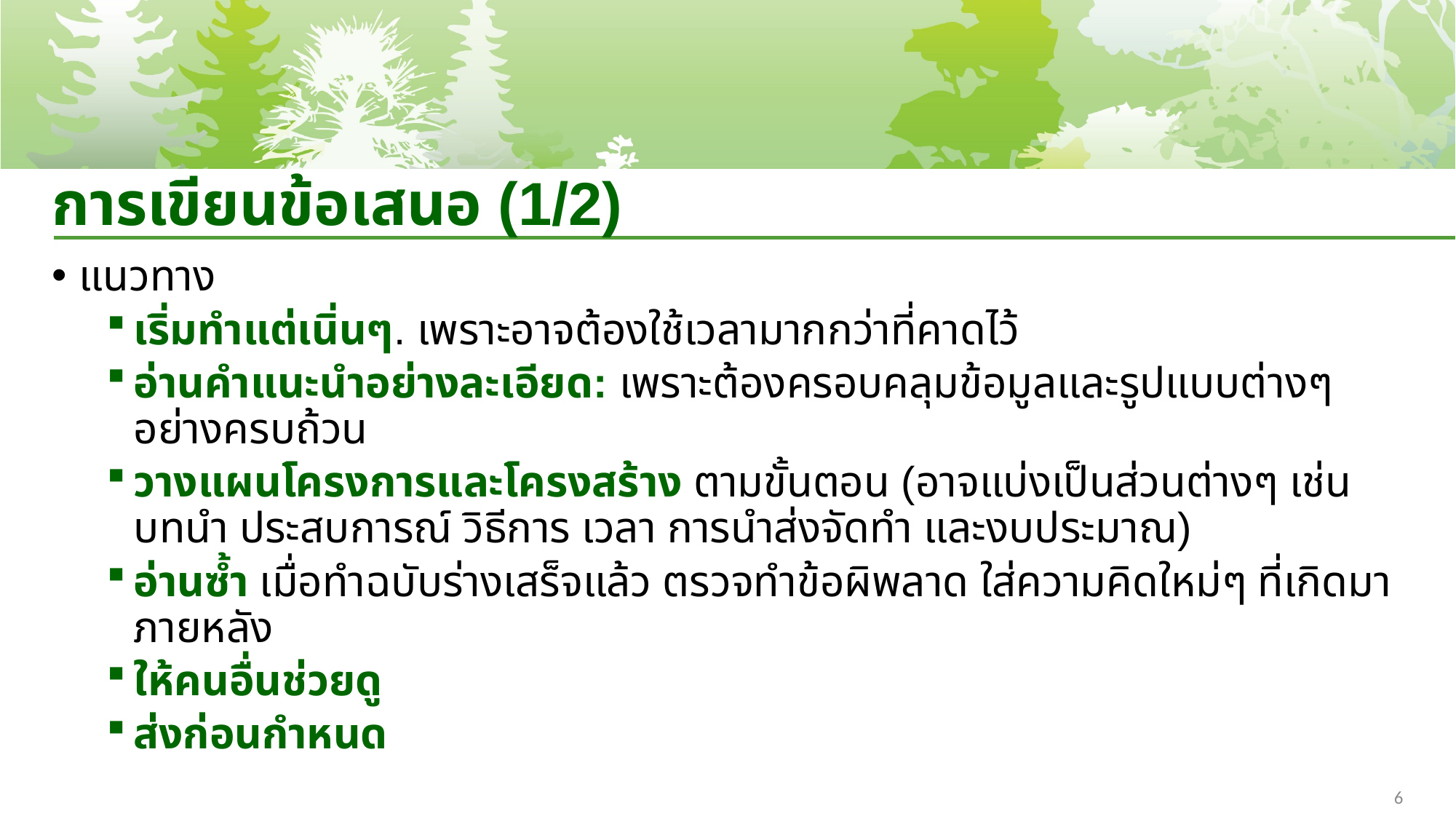

# การเขียนข้อเสนอ (1/2)
แนวทาง
เริ่มทำแต่เนิ่นๆ. เพราะอาจต้องใช้เวลามากกว่าที่คาดไว้
อ่านคำแนะนำอย่างละเอียด: เพราะต้องครอบคลุมข้อมูลและรูปแบบต่างๆ อย่างครบถ้วน
วางแผนโครงการและโครงสร้าง ตามขั้นตอน (อาจแบ่งเป็นส่วนต่างๆ เช่น บทนำ ประสบการณ์ วิธีการ เวลา การนำส่งจัดทำ และงบประมาณ)
อ่านซ้ำ เมื่อทำฉบับร่างเสร็จแล้ว ตรวจทำข้อผิพลาด ใส่ความคิดใหม่ๆ ที่เกิดมาภายหลัง
ให้คนอื่นช่วยดู
ส่งก่อนกำหนด
6